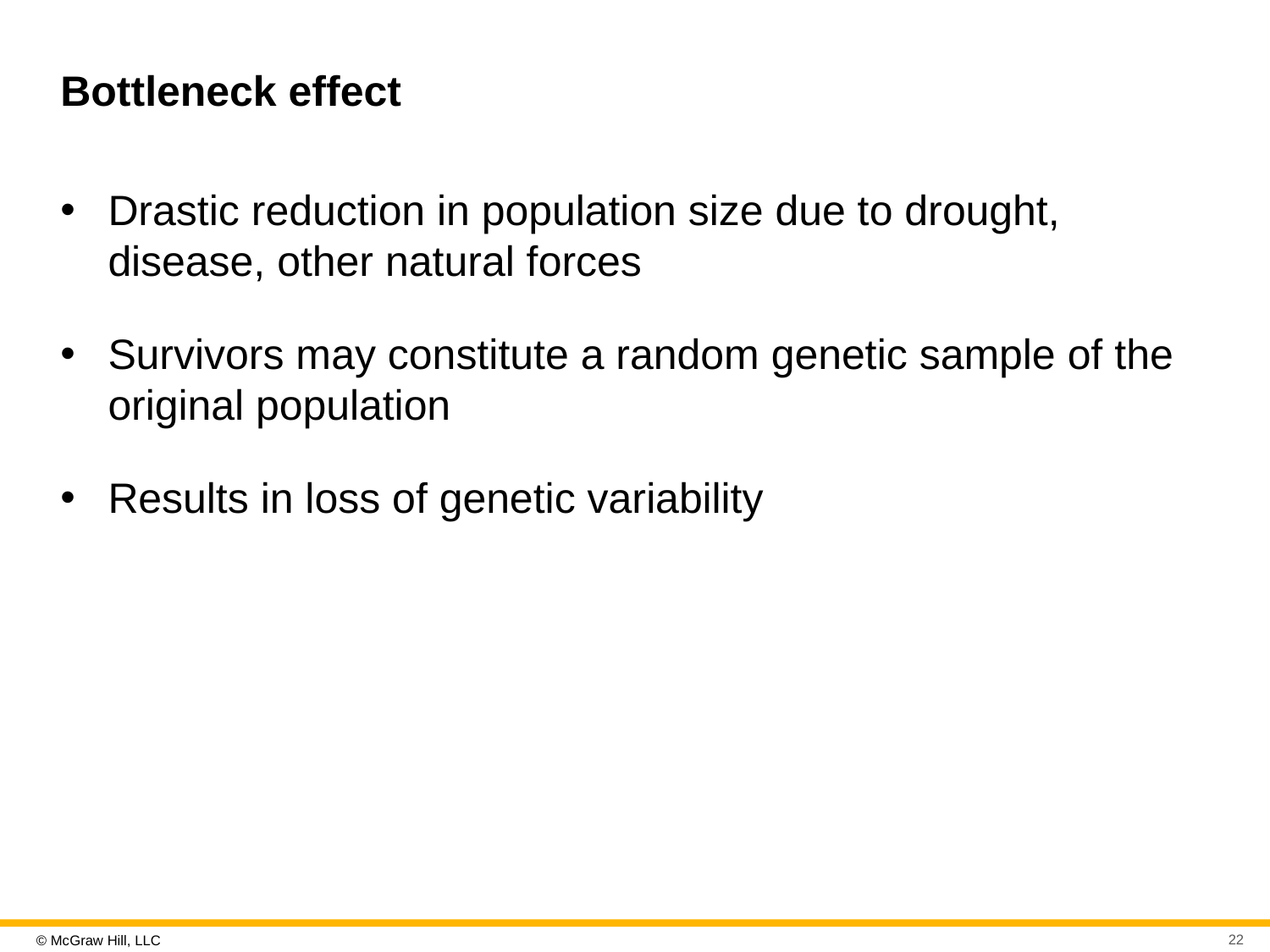

# Bottleneck effect
Drastic reduction in population size due to drought, disease, other natural forces
Survivors may constitute a random genetic sample of the original population
Results in loss of genetic variability
22